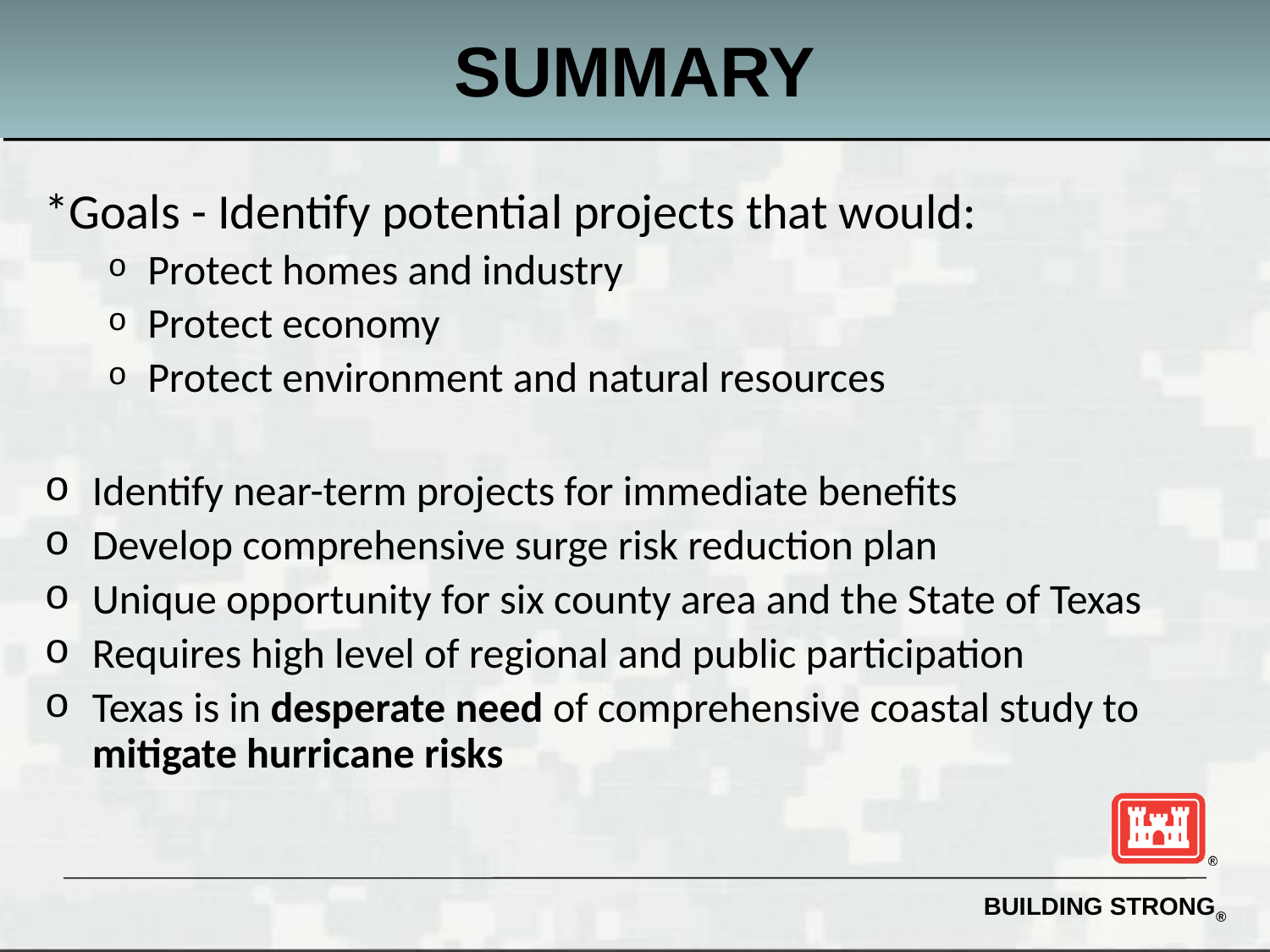

# SUMMARY
*Goals - Identify potential projects that would:
Protect homes and industry
Protect economy
Protect environment and natural resources

Identify near-term projects for immediate benefits
Develop comprehensive surge risk reduction plan
Unique opportunity for six county area and the State of Texas
Requires high level of regional and public participation
Texas is in desperate need of comprehensive coastal study to mitigate hurricane risks